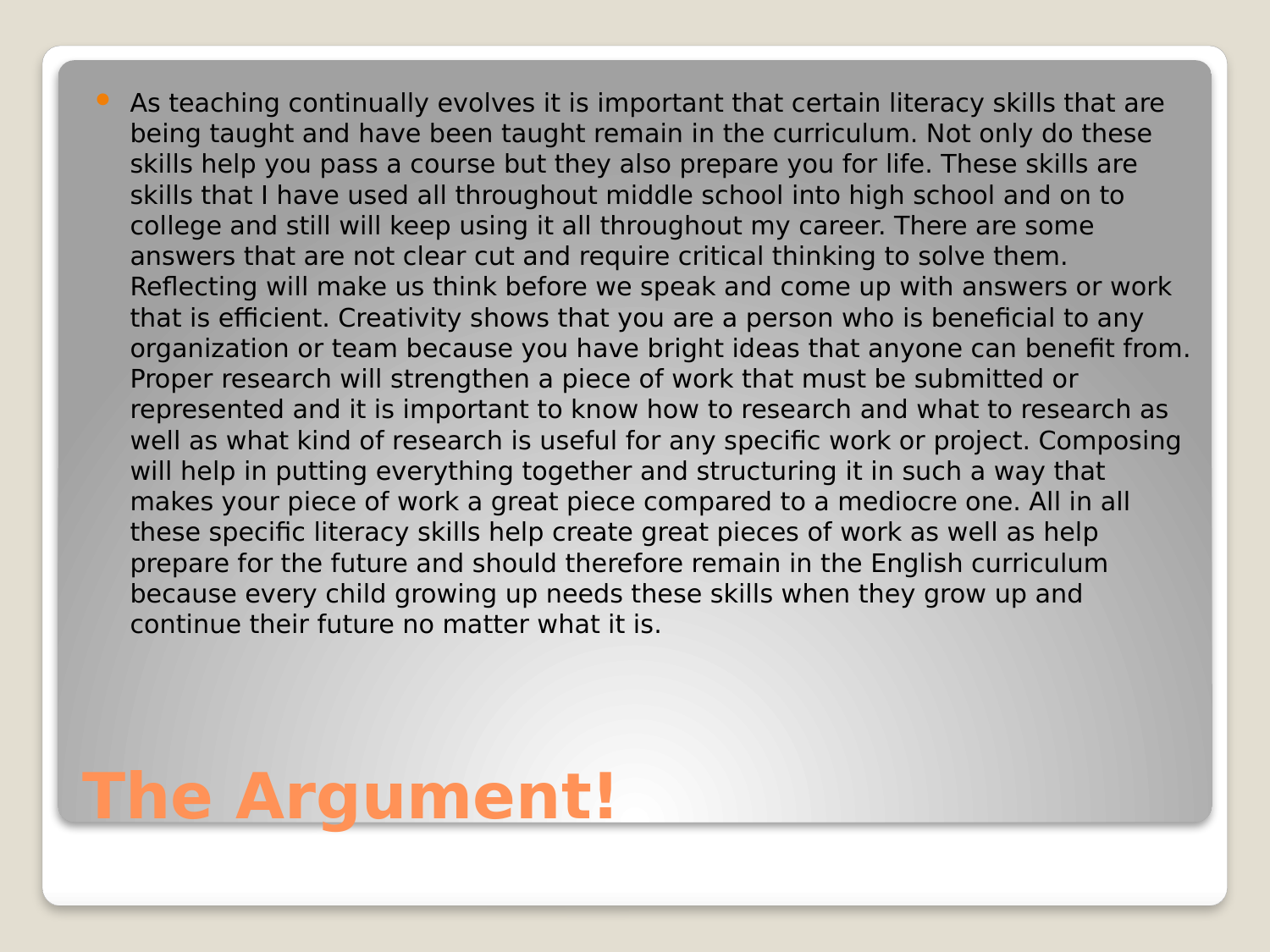

As teaching continually evolves it is important that certain literacy skills that are being taught and have been taught remain in the curriculum. Not only do these skills help you pass a course but they also prepare you for life. These skills are skills that I have used all throughout middle school into high school and on to college and still will keep using it all throughout my career. There are some answers that are not clear cut and require critical thinking to solve them. Reflecting will make us think before we speak and come up with answers or work that is efficient. Creativity shows that you are a person who is beneficial to any organization or team because you have bright ideas that anyone can benefit from. Proper research will strengthen a piece of work that must be submitted or represented and it is important to know how to research and what to research as well as what kind of research is useful for any specific work or project. Composing will help in putting everything together and structuring it in such a way that makes your piece of work a great piece compared to a mediocre one. All in all these specific literacy skills help create great pieces of work as well as help prepare for the future and should therefore remain in the English curriculum because every child growing up needs these skills when they grow up and continue their future no matter what it is.

# The Argument!